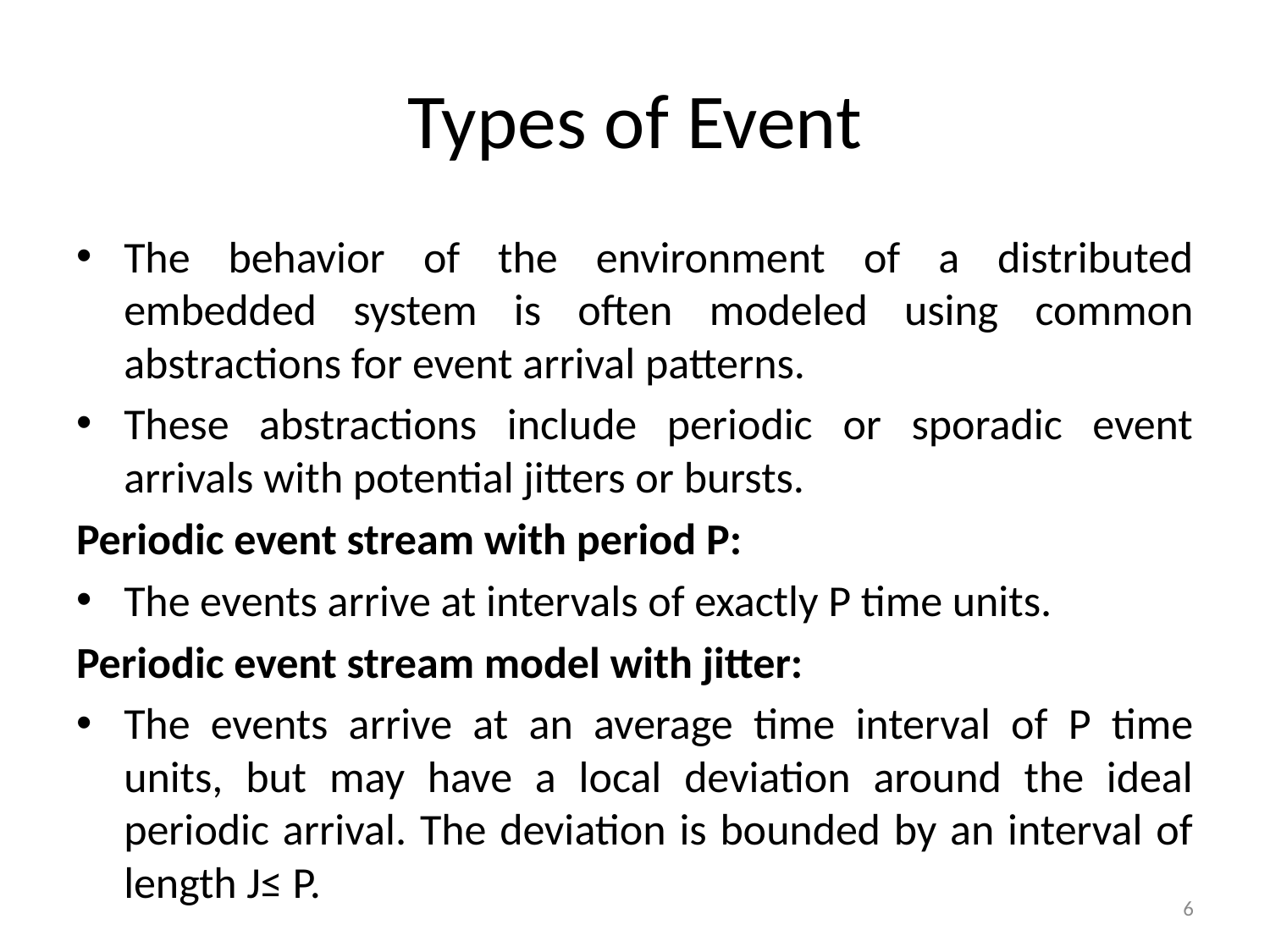

# Types of Event
The behavior of the environment of a distributed embedded system is often modeled using common abstractions for event arrival patterns.
These abstractions include periodic or sporadic event arrivals with potential jitters or bursts.
Periodic event stream with period P:
The events arrive at intervals of exactly P time units.
Periodic event stream model with jitter:
The events arrive at an average time interval of P time units, but may have a local deviation around the ideal periodic arrival. The deviation is bounded by an interval of length J≤ P.
6